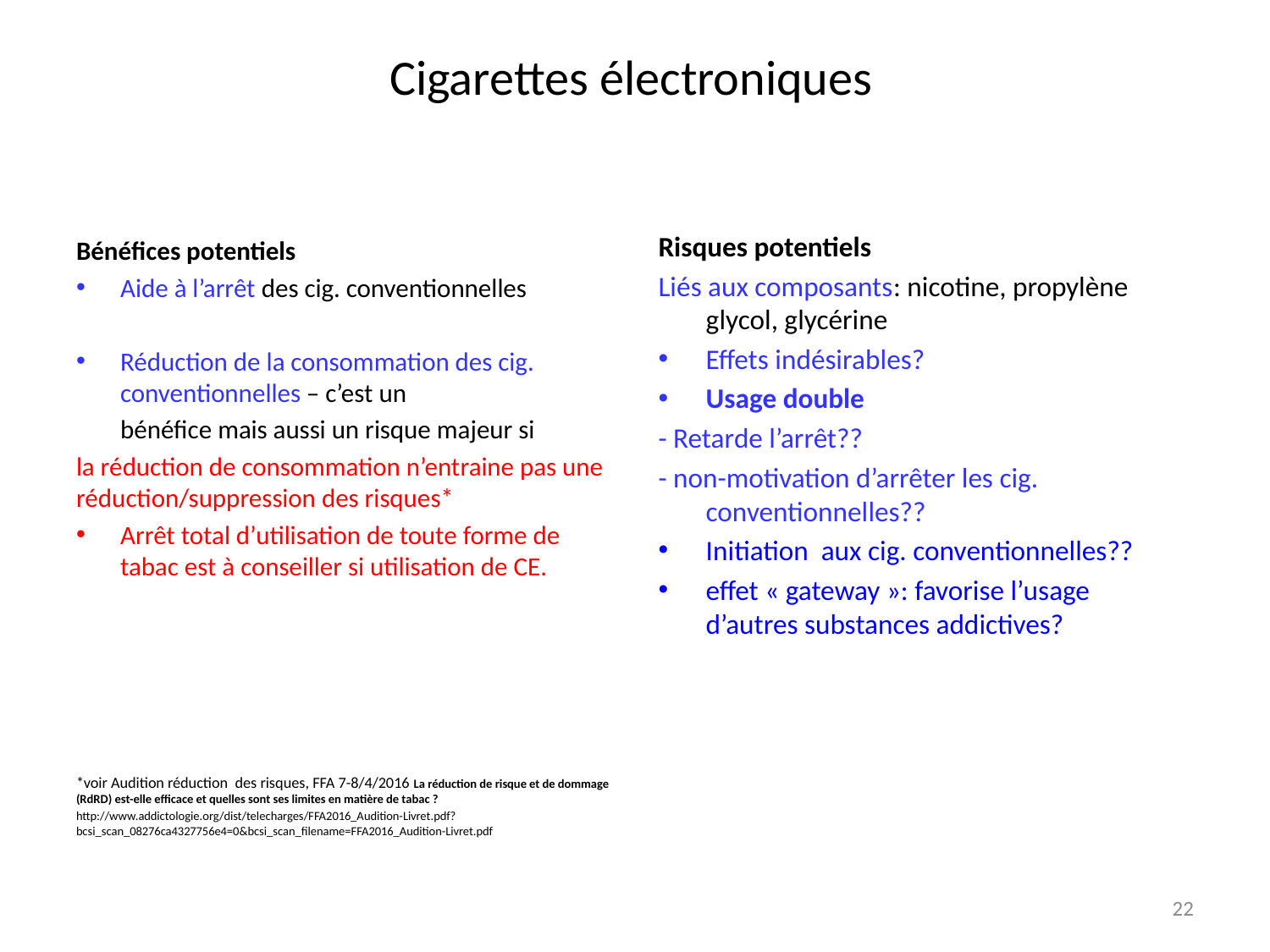

# Cigarettes électroniques

Bénéfices potentiels
Aide à l’arrêt des cig. conventionnelles

Réduction de la consommation des cig. conventionnelles – c’est un
	bénéfice mais aussi un risque majeur si
la réduction de consommation n’entraine pas une réduction/suppression des risques*
Arrêt total d’utilisation de toute forme de tabac est à conseiller si utilisation de CE.

*voir Audition réduction  des risques, FFA 7-8/4/2016 La réduction de risque et de dommage (RdRD) est-elle efficace et quelles sont ses limites en matière de tabac ?
http://www.addictologie.org/dist/telecharges/FFA2016_Audition-Livret.pdf?bcsi_scan_08276ca4327756e4=0&bcsi_scan_filename=FFA2016_Audition-Livret.pdf
Risques potentiels
Liés aux composants: nicotine, propylène glycol, glycérine
Effets indésirables?
Usage double
- Retarde l’arrêt??
- non-motivation d’arrêter les cig. conventionnelles??
Initiation  aux cig. conventionnelles??
effet « gateway »: favorise l’usage  d’autres substances addictives?
22